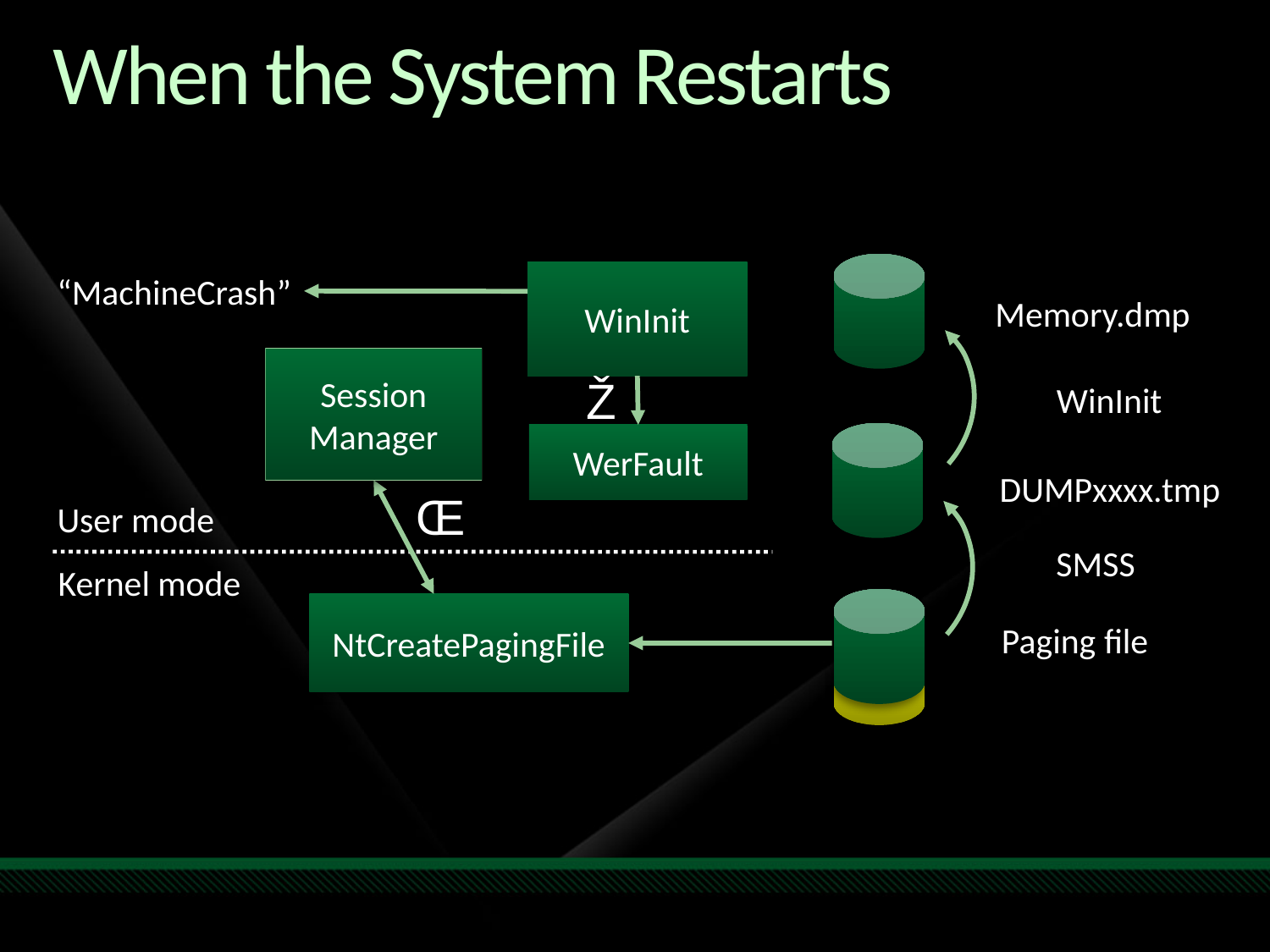

# When the System Restarts


WinInit
“MachineCrash”
Memory.dmp

Session Manager
Ž

WinInit

WerFault
DUMPxxxx.tmp

Œ
User mode

SMSS
Kernel mode

NtCreatePagingFile

Paging file